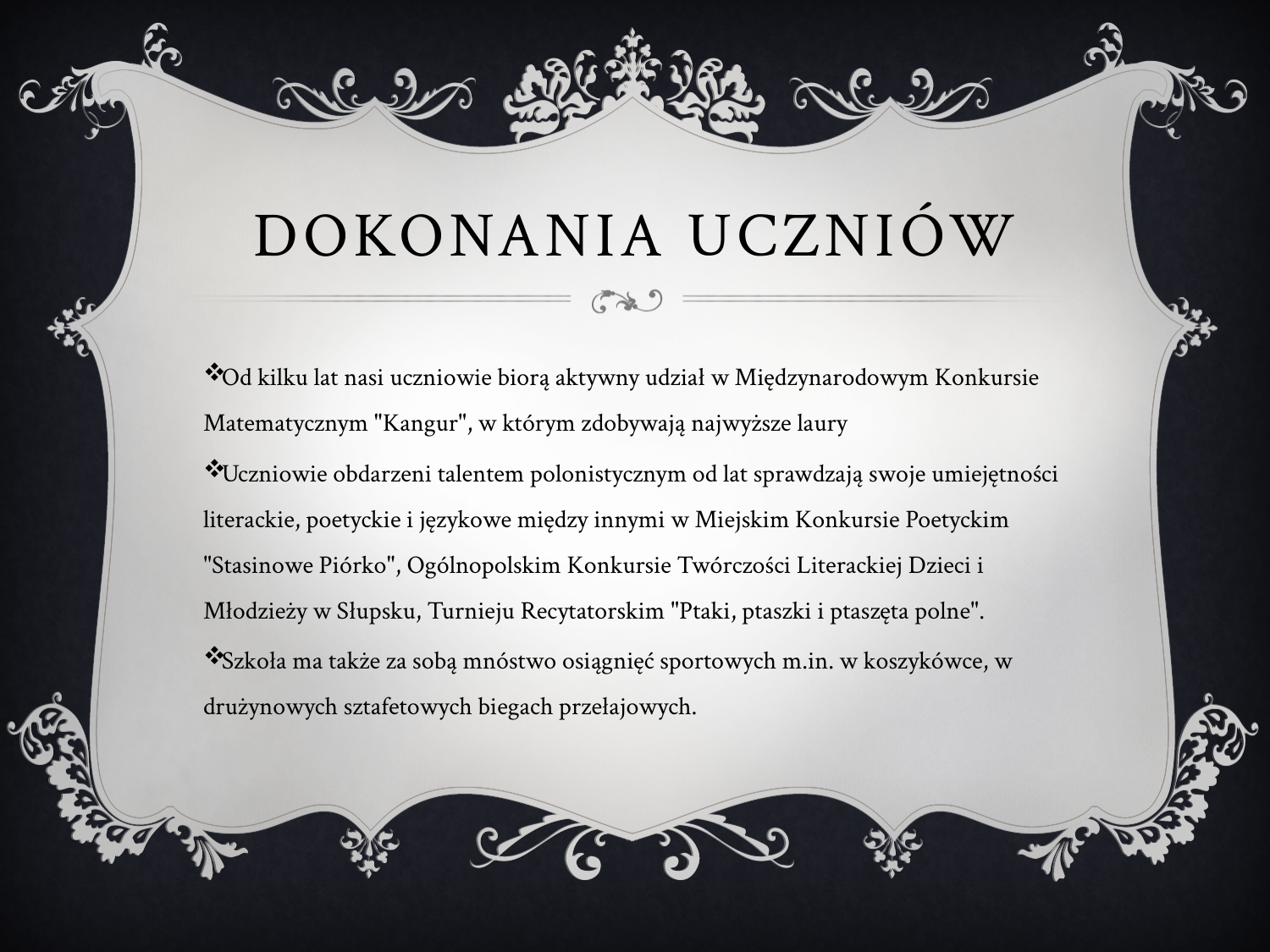

# Dokonania uczniów
Od kilku lat nasi uczniowie biorą aktywny udział w Międzynarodowym Konkursie Matematycznym "Kangur", w którym zdobywają najwyższe laury
Uczniowie obdarzeni talentem polonistycznym od lat sprawdzają swoje umiejętności literackie, poetyckie i językowe między innymi w Miejskim Konkursie Poetyckim "Stasinowe Piórko", Ogólnopolskim Konkursie Twórczości Literackiej Dzieci i Młodzieży w Słupsku, Turnieju Recytatorskim "Ptaki, ptaszki i ptaszęta polne".
Szkoła ma także za sobą mnóstwo osiągnięć sportowych m.in. w koszykówce, w drużynowych sztafetowych biegach przełajowych.